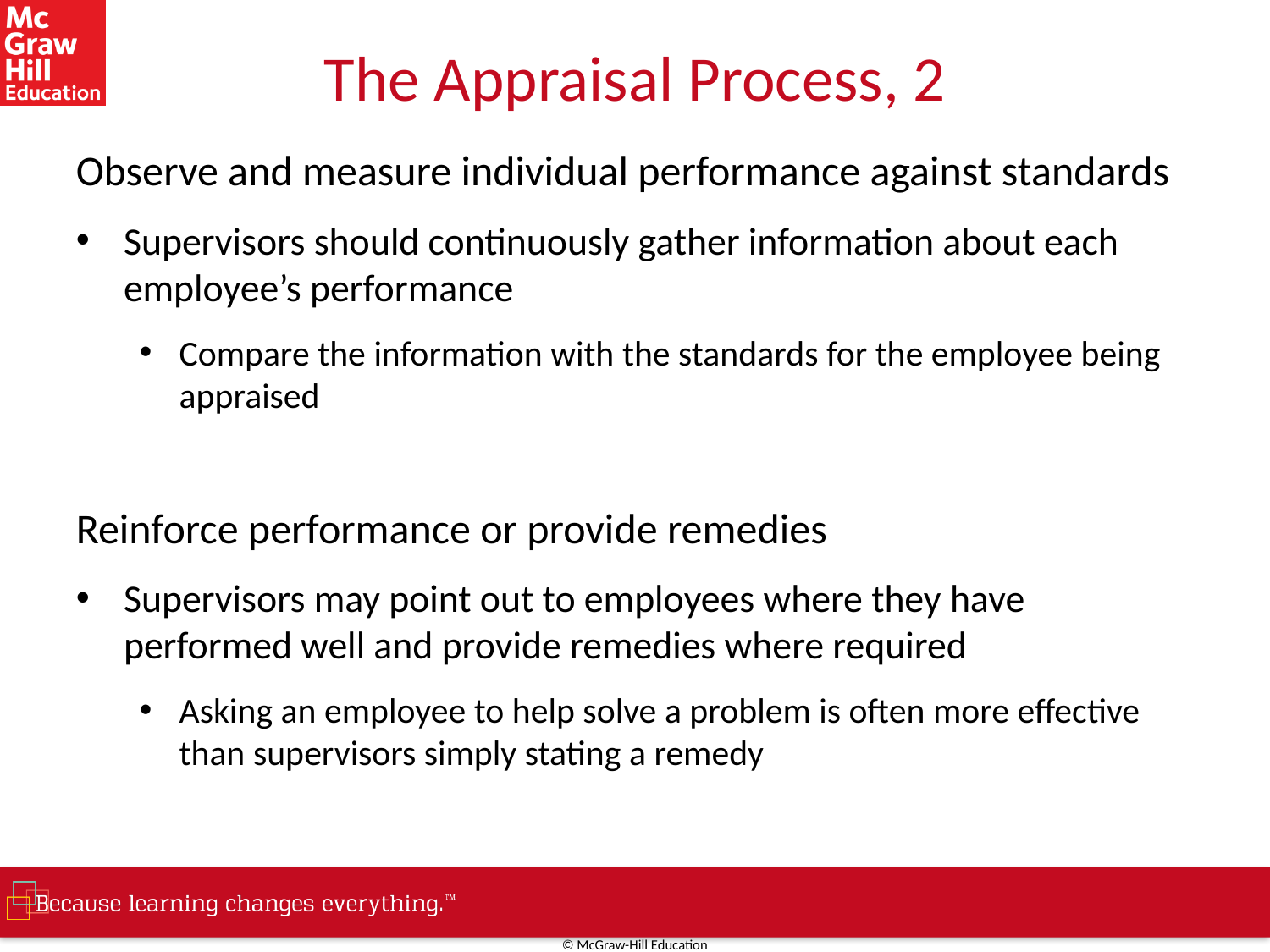

# The Appraisal Process, 2
Observe and measure individual performance against standards
Supervisors should continuously gather information about each employee’s performance
Compare the information with the standards for the employee being appraised

Reinforce performance or provide remedies
Supervisors may point out to employees where they have performed well and provide remedies where required
Asking an employee to help solve a problem is often more effective than supervisors simply stating a remedy